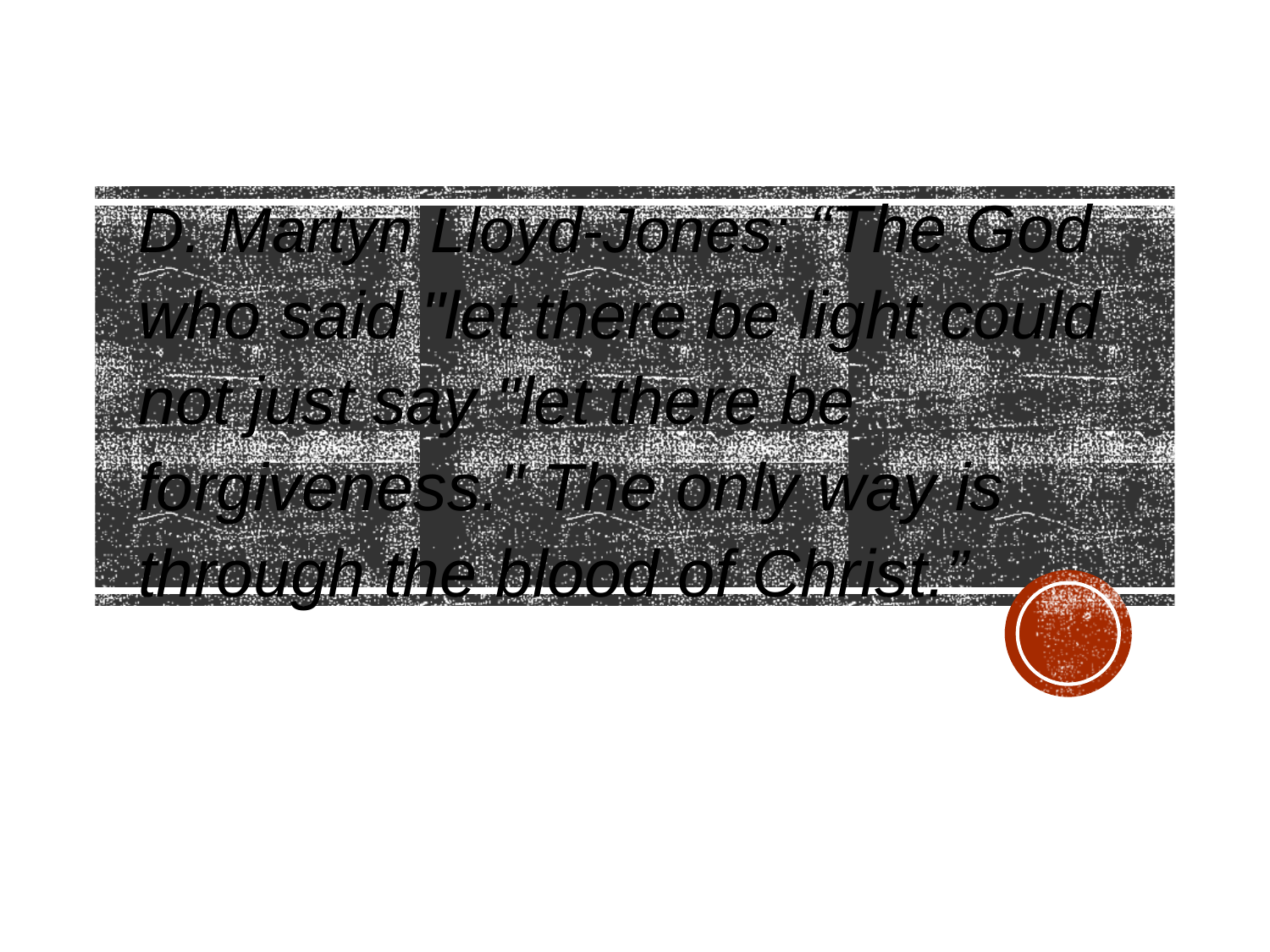

D. Martyn Lloyd-Jones: “The God who said "let there be light could not just say "let there be forgiveness." The only way is through the blood of Christ.”